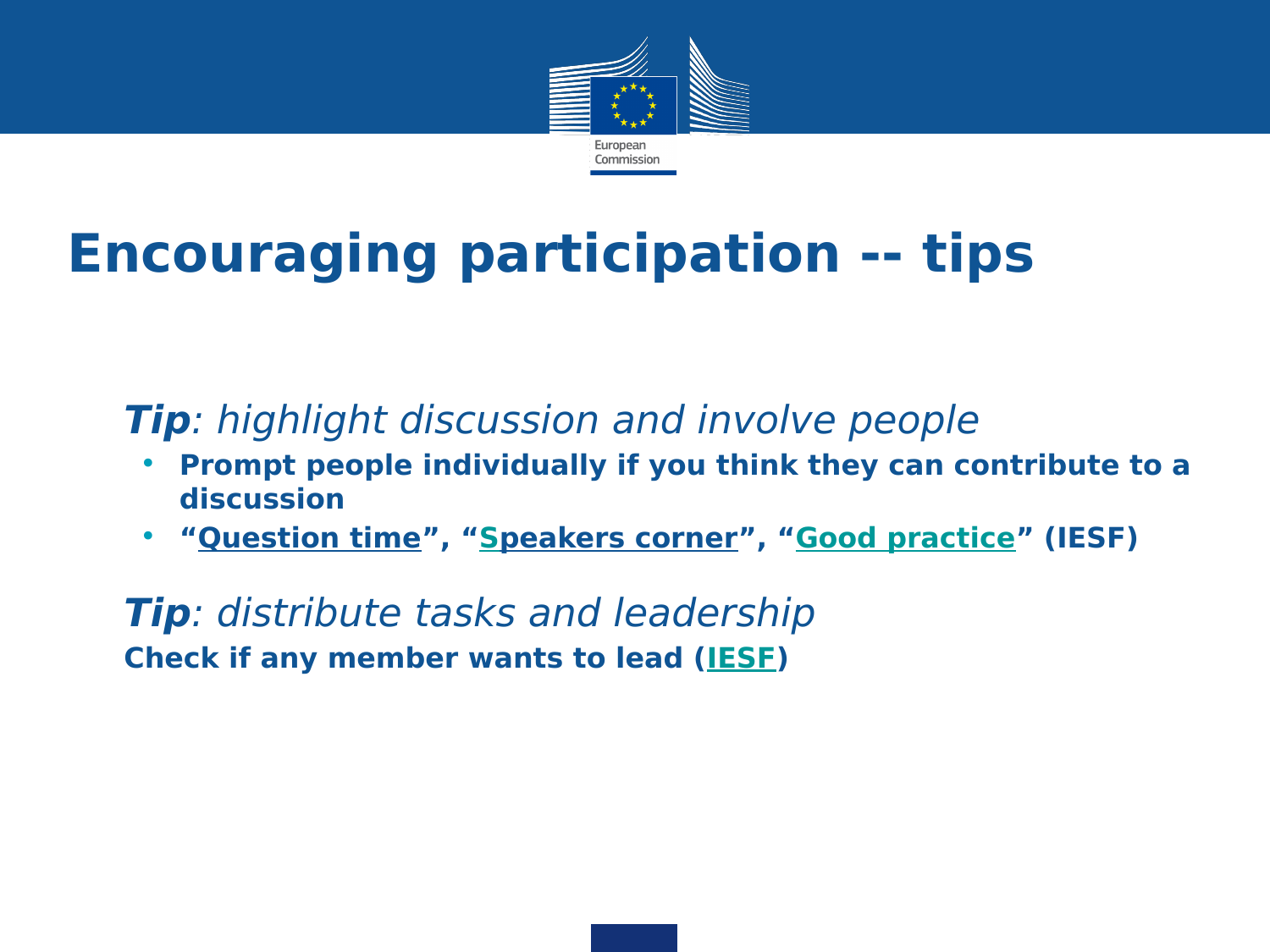

# Encouraging participation -- tips

Tip: highlight discussion and involve people
Prompt people individually if you think they can contribute to a discussion
“Question time”, “Speakers corner”, “Good practice” (IESF)

Tip: distribute tasks and leadership
Check if any member wants to lead (IESF)